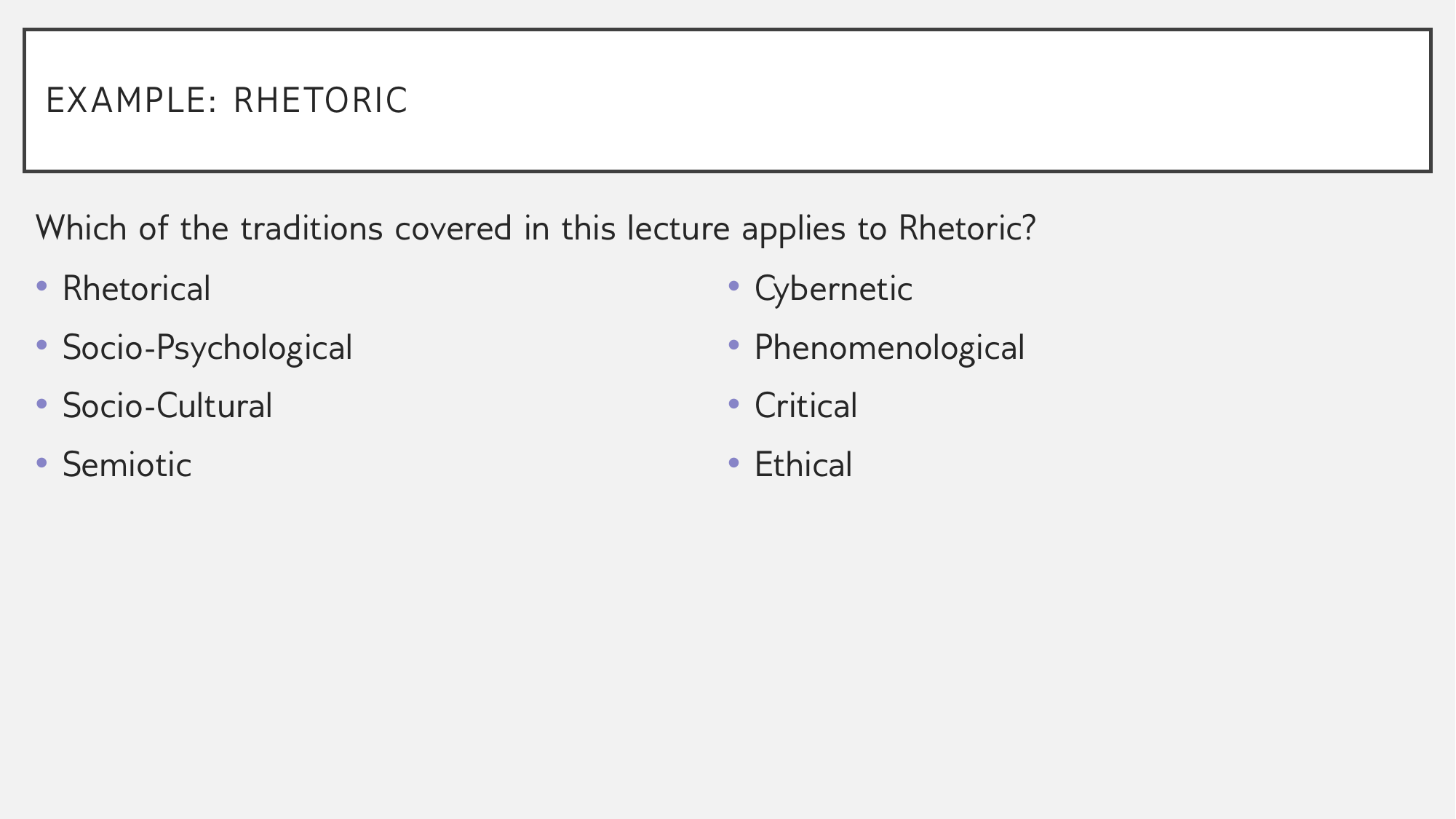

# Example: Rhetoric
Which of the traditions covered in this lecture applies to Rhetoric?
Rhetorical
Socio-Psychological
Socio-Cultural
Semiotic
Cybernetic
Phenomenological
Critical
Ethical